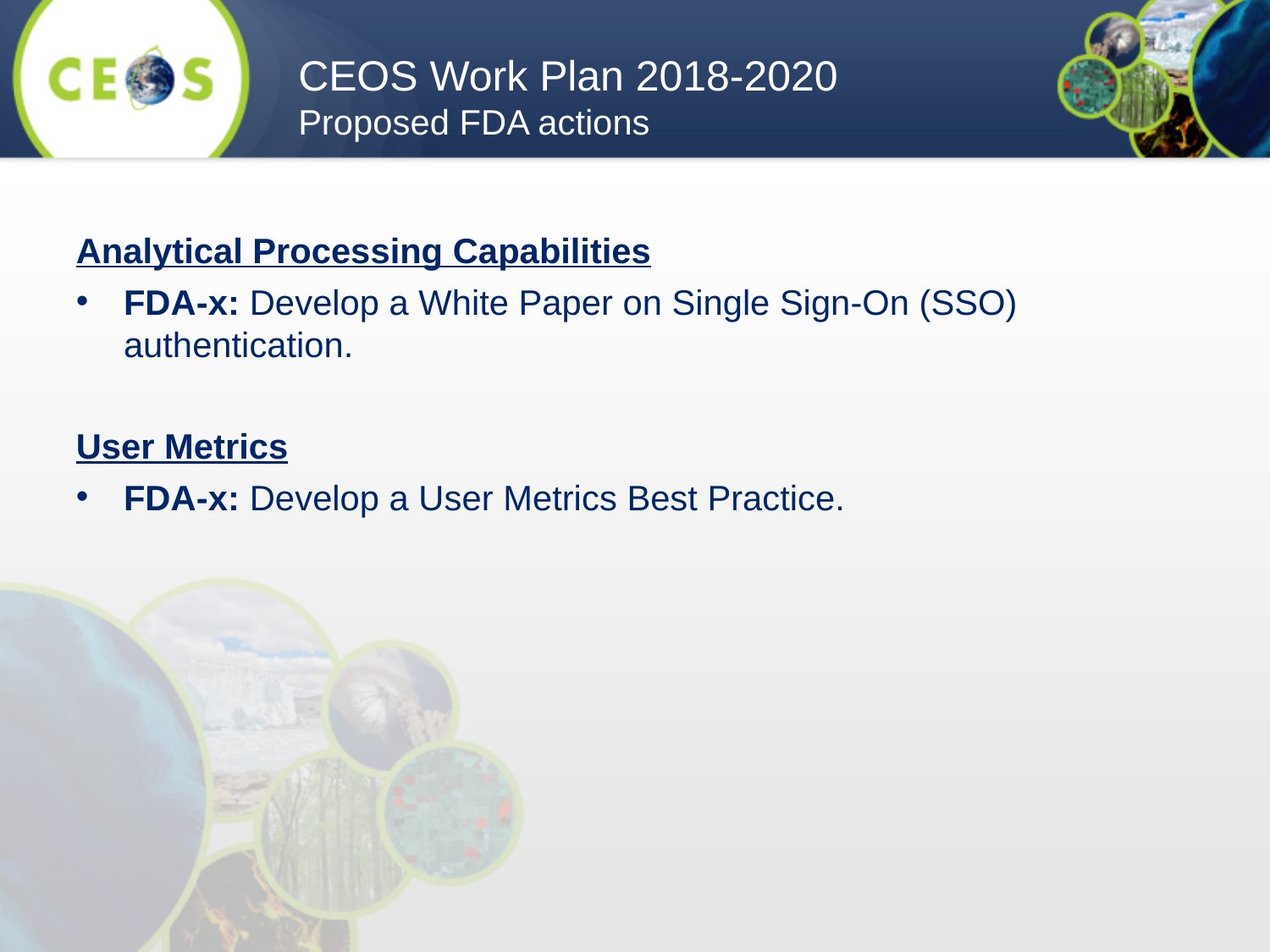

CEOS Work Plan 2018-2020 Proposed FDA actions
Analytical Processing Capabilities
FDA-x: Develop a White Paper on Single Sign-On (SSO) authentication.

User Metrics
FDA-x: Develop a User Metrics Best Practice.